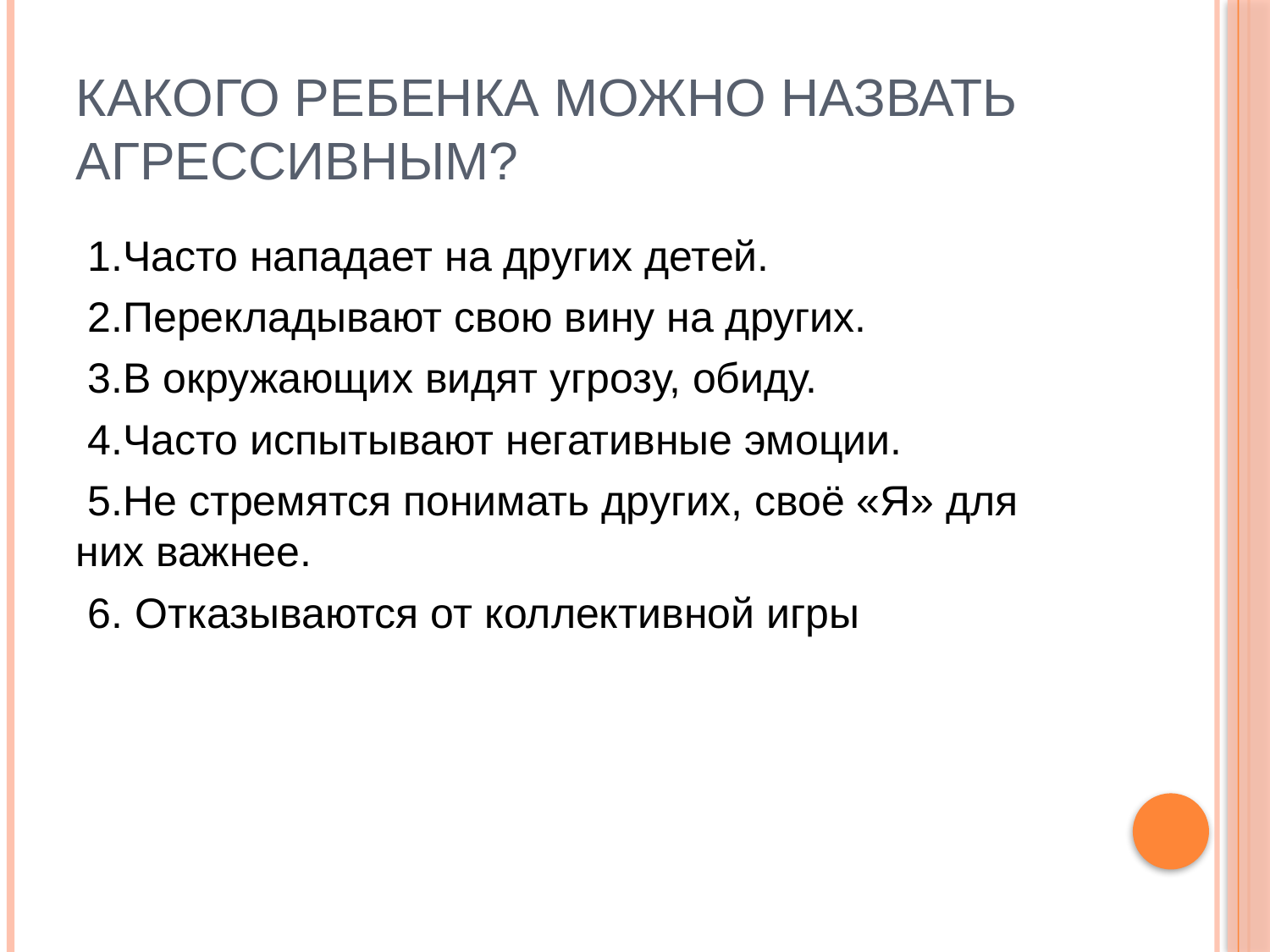

# Какого ребенка можно назвать агрессивным?
 1.Часто нападает на других детей.
 2.Перекладывают свою вину на других.
 3.В окружающих видят угрозу, обиду.
 4.Часто испытывают негативные эмоции.
 5.Не стремятся понимать других, своё «Я» для них важнее.
 6. Отказываются от коллективной игры